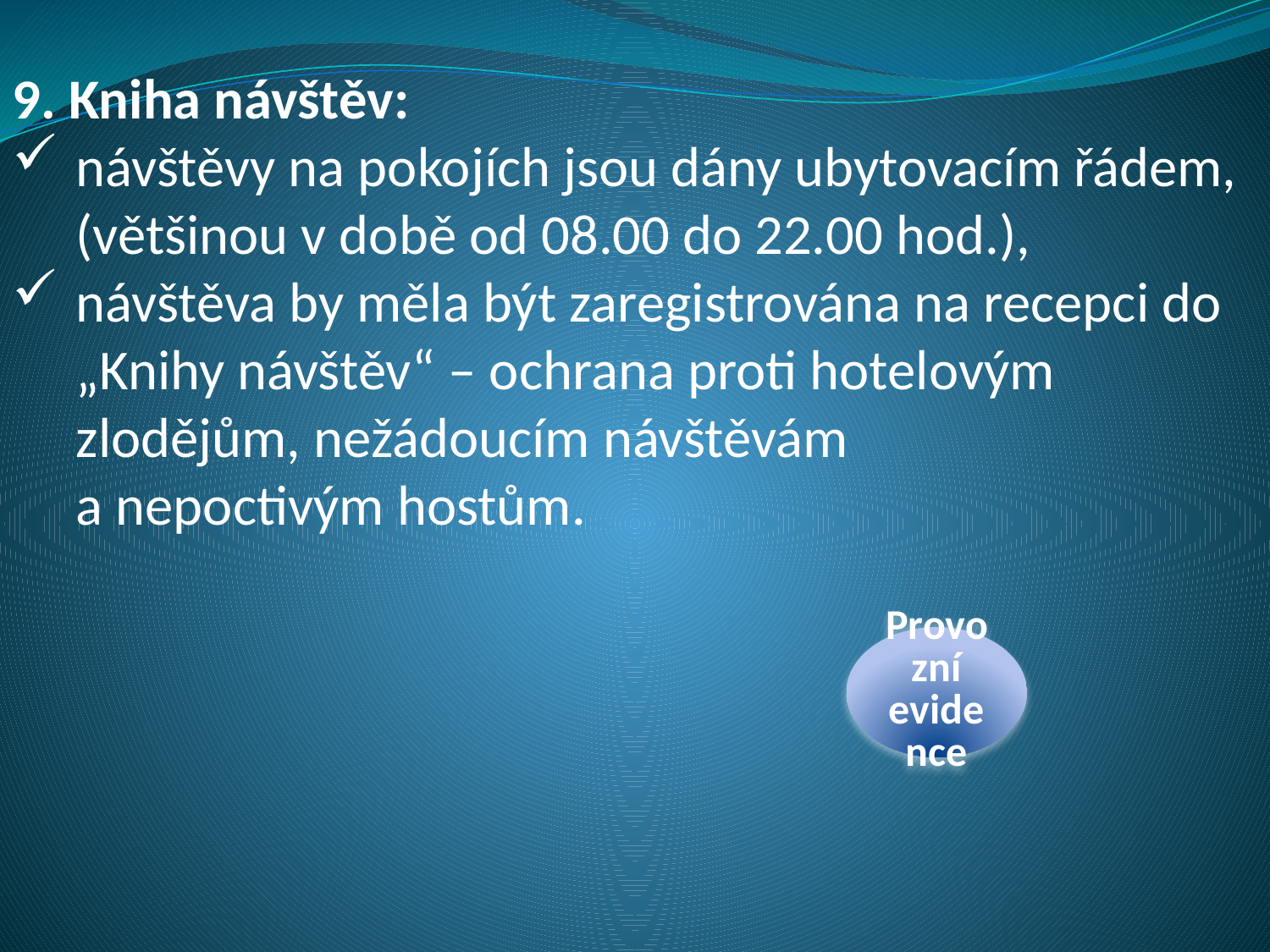

9. Kniha návštěv:
návštěvy na pokojích jsou dány ubytovacím řádem, (většinou v době od 08.00 do 22.00 hod.),
návštěva by měla být zaregistrována na recepci do „Knihy návštěv“ – ochrana proti hotelovým zlodějům, nežádoucím návštěvám
a nepoctivým hostům.

Provozní evidence
2
8
9